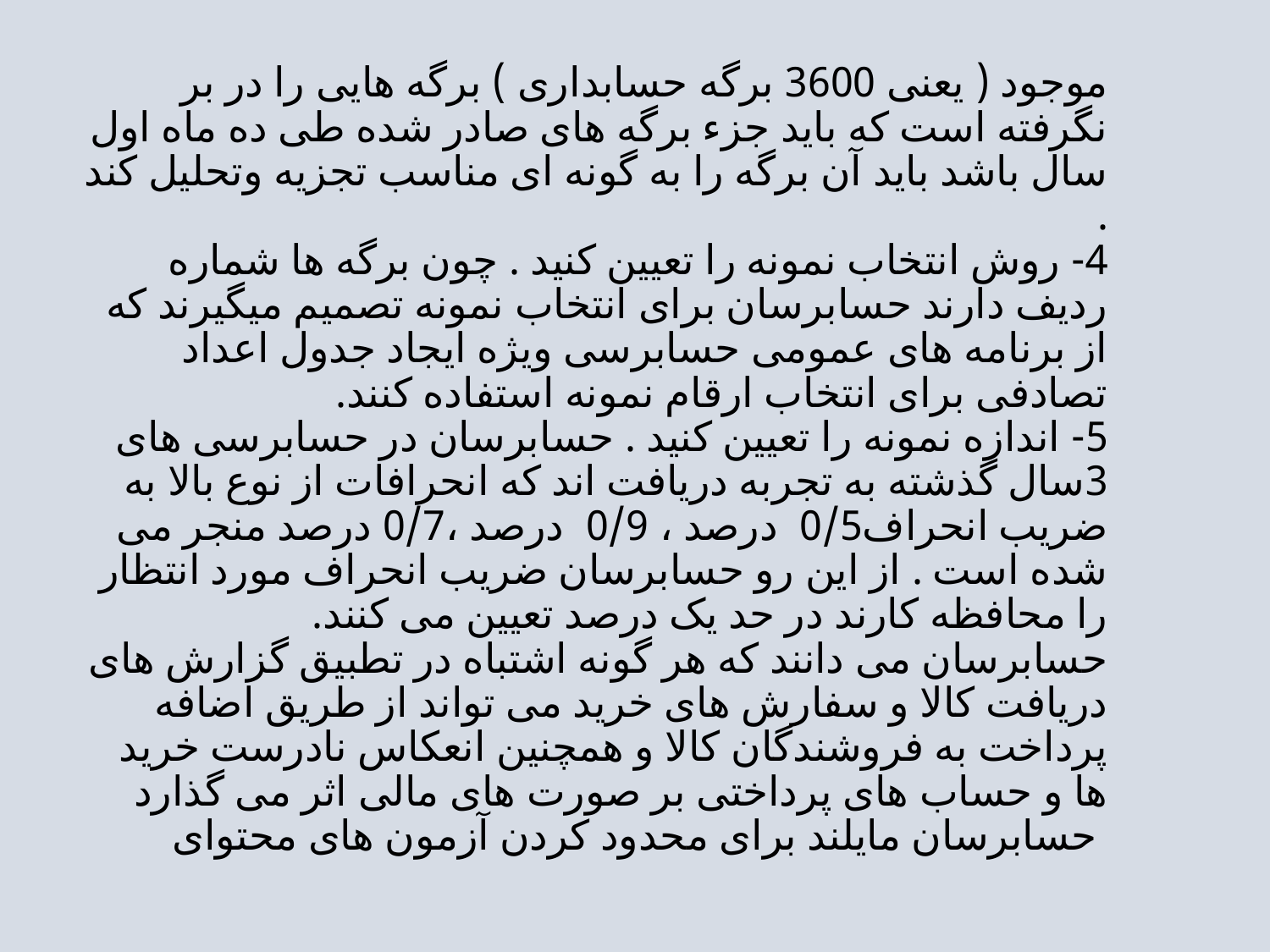

# موجود ( یعنی 3600 برگه حسابداری ) برگه هایی را در بر نگرفته است که باید جزء برگه های صادر شده طی ده ماه اول سال باشد باید آن برگه را به گونه ای مناسب تجزیه وتحلیل کند . 4- روش انتخاب نمونه را تعیین کنید . چون برگه ها شماره ردیف دارند حسابرسان برای انتخاب نمونه تصمیم میگیرند که از برنامه های عمومی حسابرسی ویژه ایجاد جدول اعداد تصادفی برای انتخاب ارقام نمونه استفاده کنند. 5- اندازه نمونه را تعیین کنید . حسابرسان در حسابرسی های 3سال گذشته به تجربه دریافت اند که انحرافات از نوع بالا به ضریب انحراف0/5 درصد ، 0/9 درصد ،0/7 درصد منجر می شده است . از این رو حسابرسان ضریب انحراف مورد انتظار را محافظه کارند در حد یک درصد تعیین می کنند. حسابرسان می دانند که هر گونه اشتباه در تطبیق گزارش های دریافت کالا و سفارش های خرید می تواند از طریق اضافه پرداخت به فروشندگان کالا و همچنین انعکاس نادرست خرید ها و حساب های پرداختی بر صورت های مالی اثر می گذارد حسابرسان مایلند برای محدود کردن آزمون های محتوای